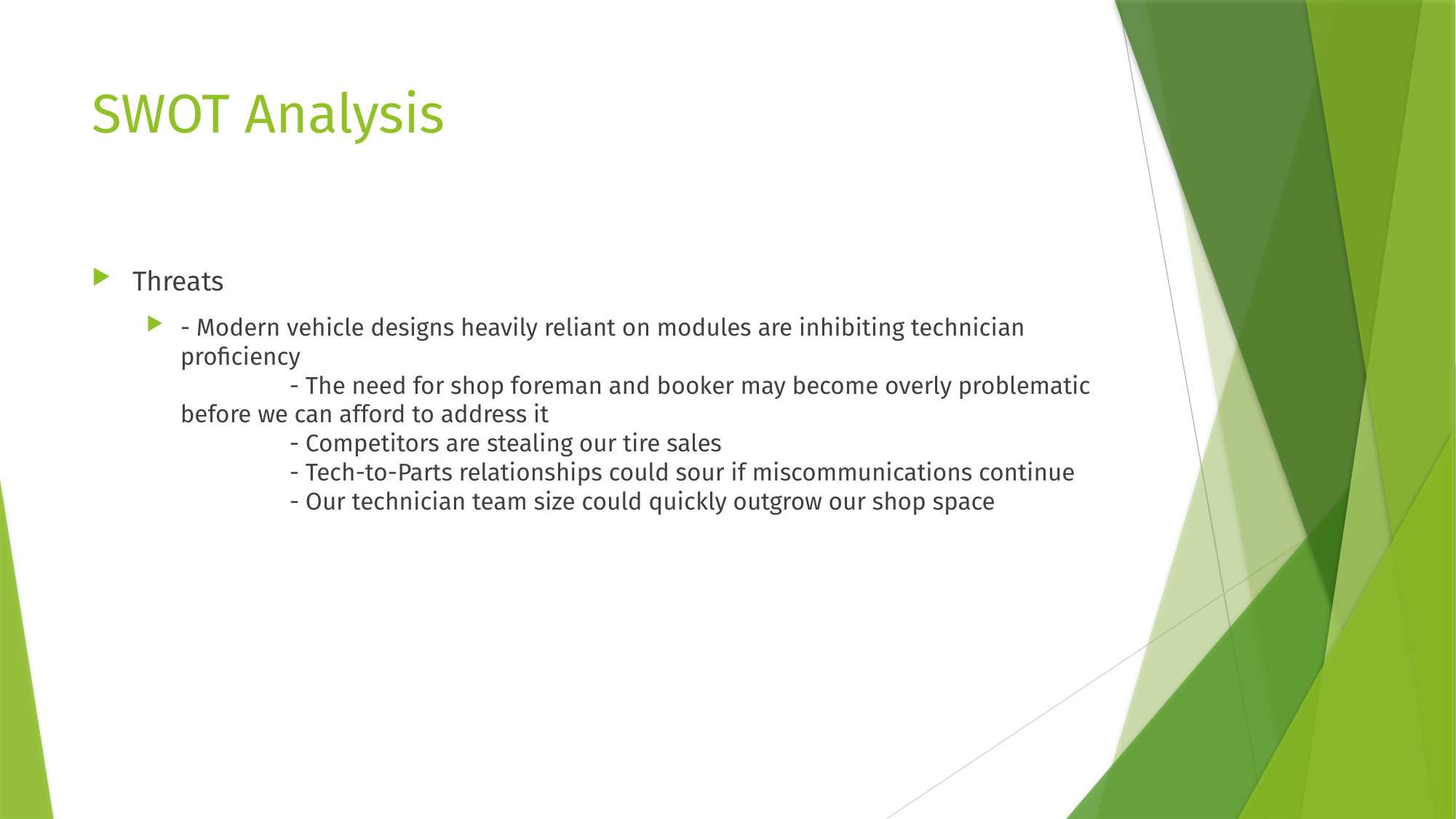

# SWOT Analysis
Threats
- Modern vehicle designs heavily reliant on modules are inhibiting technician proficiency
	- The need for shop foreman and booker may become overly problematic before we can afford to address it
	- Competitors are stealing our tire sales
	- Tech-to-Parts relationships could sour if miscommunications continue
	- Our technician team size could quickly outgrow our shop space